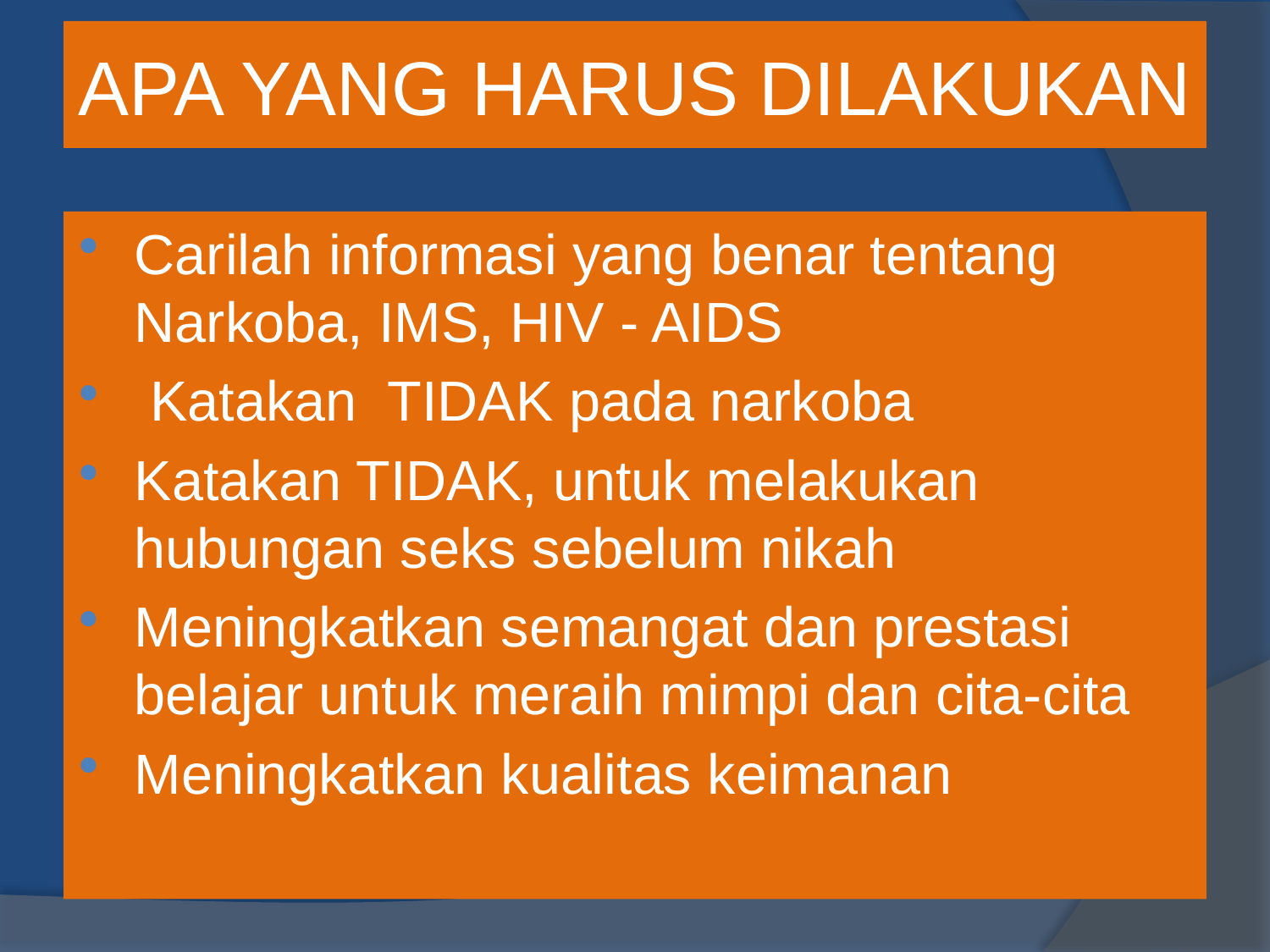

# APA YANG HARUS DILAKUKAN
Carilah informasi yang benar tentang Narkoba, IMS, HIV - AIDS
 Katakan  TIDAK pada narkoba
Katakan TIDAK, untuk melakukan hubungan seks sebelum nikah
Meningkatkan semangat dan prestasi belajar untuk meraih mimpi dan cita-cita
Meningkatkan kualitas keimanan